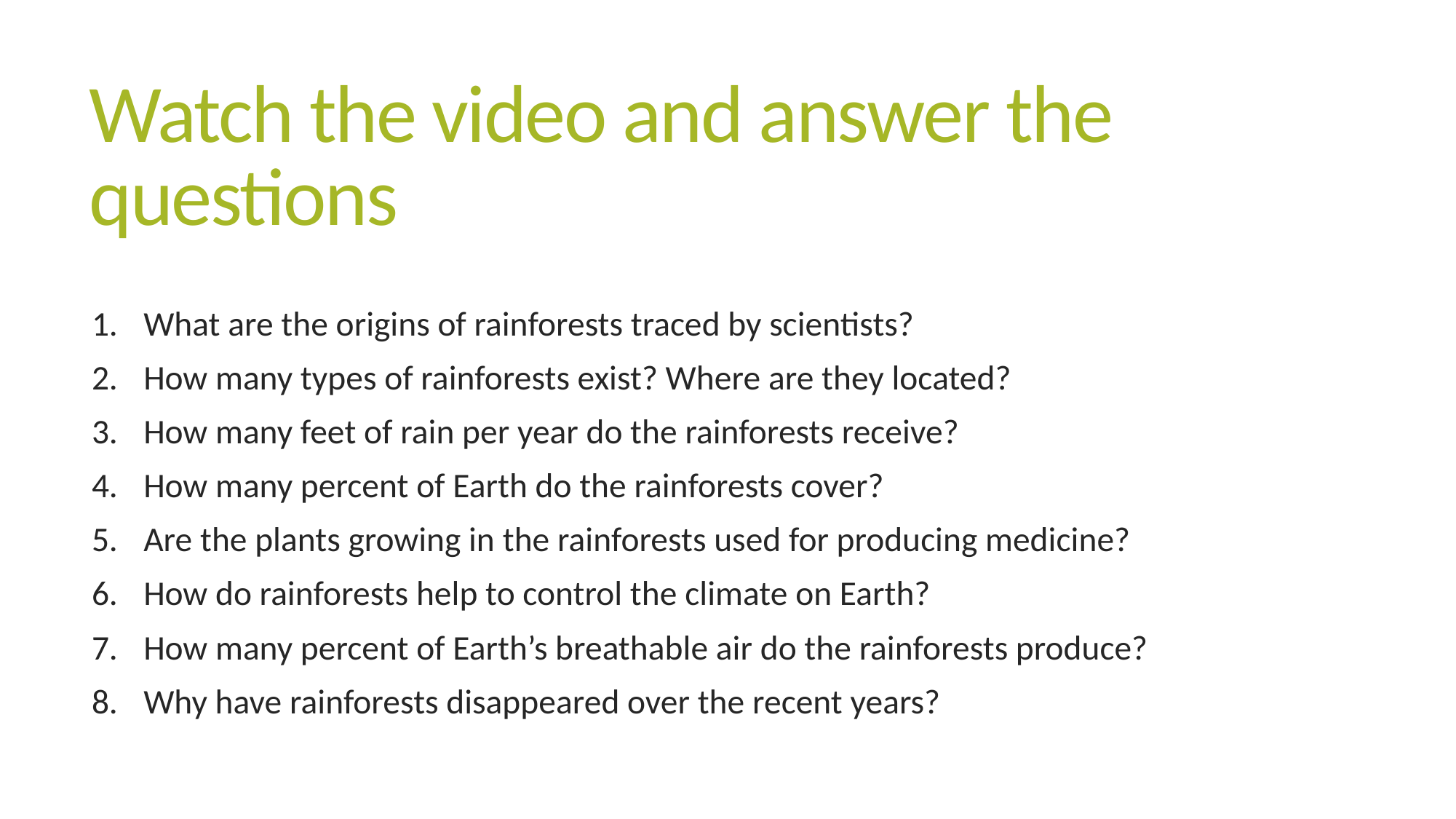

# Watch the video and answer the questions
What are the origins of rainforests traced by scientists?
How many types of rainforests exist? Where are they located?
How many feet of rain per year do the rainforests receive?
How many percent of Earth do the rainforests cover?
Are the plants growing in the rainforests used for producing medicine?
How do rainforests help to control the climate on Earth?
How many percent of Earth’s breathable air do the rainforests produce?
Why have rainforests disappeared over the recent years?